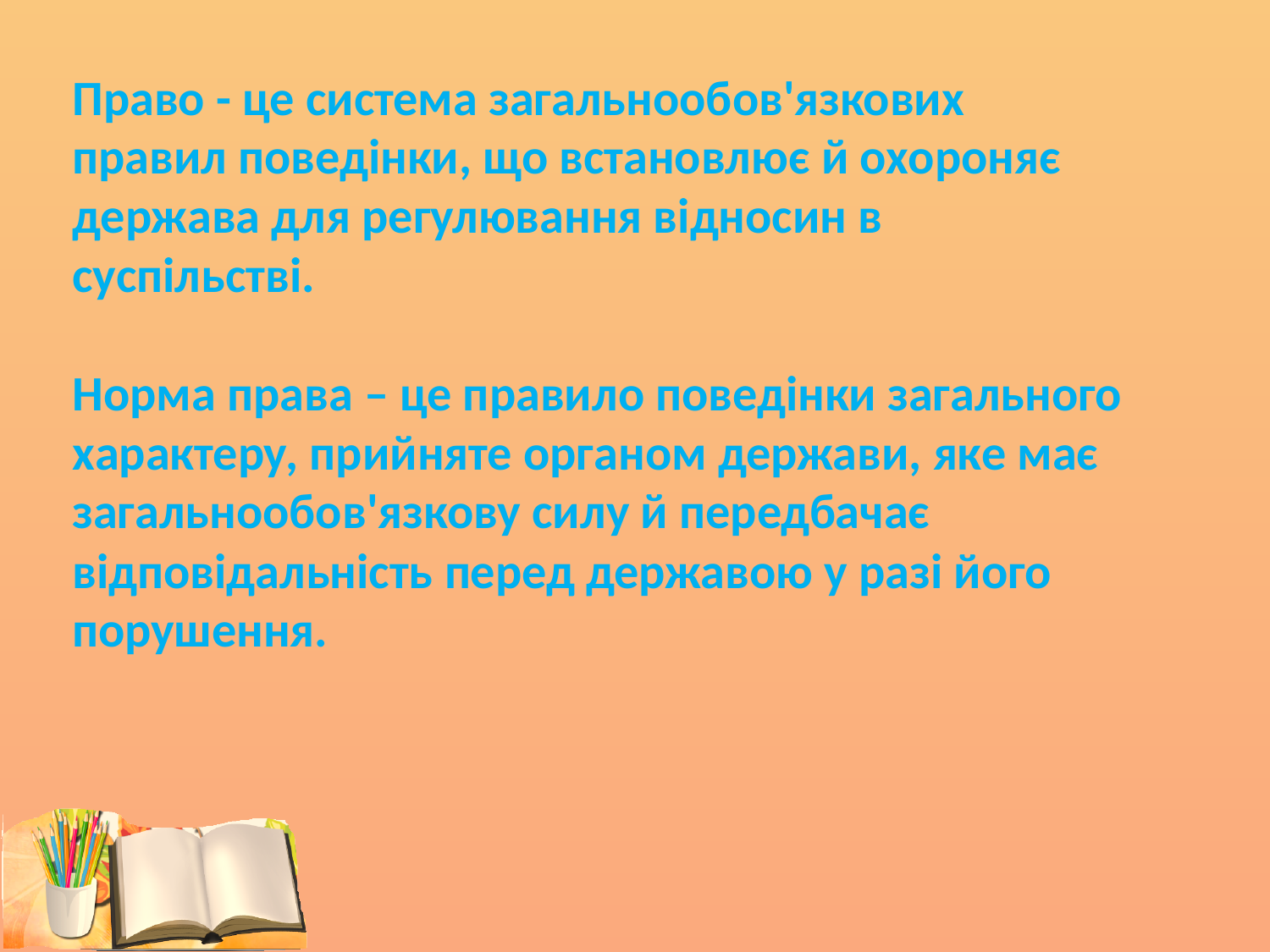

# Право - це система загальнообов'язкових правил поведінки, що встановлює й охороняє держава для регулювання відносин в суспільстві. Норма права – це правило поведінки загального характеру, прийняте органом держави, яке має загальнообов'язкову силу й передбачає відповідальність перед державою у разі його порушення.